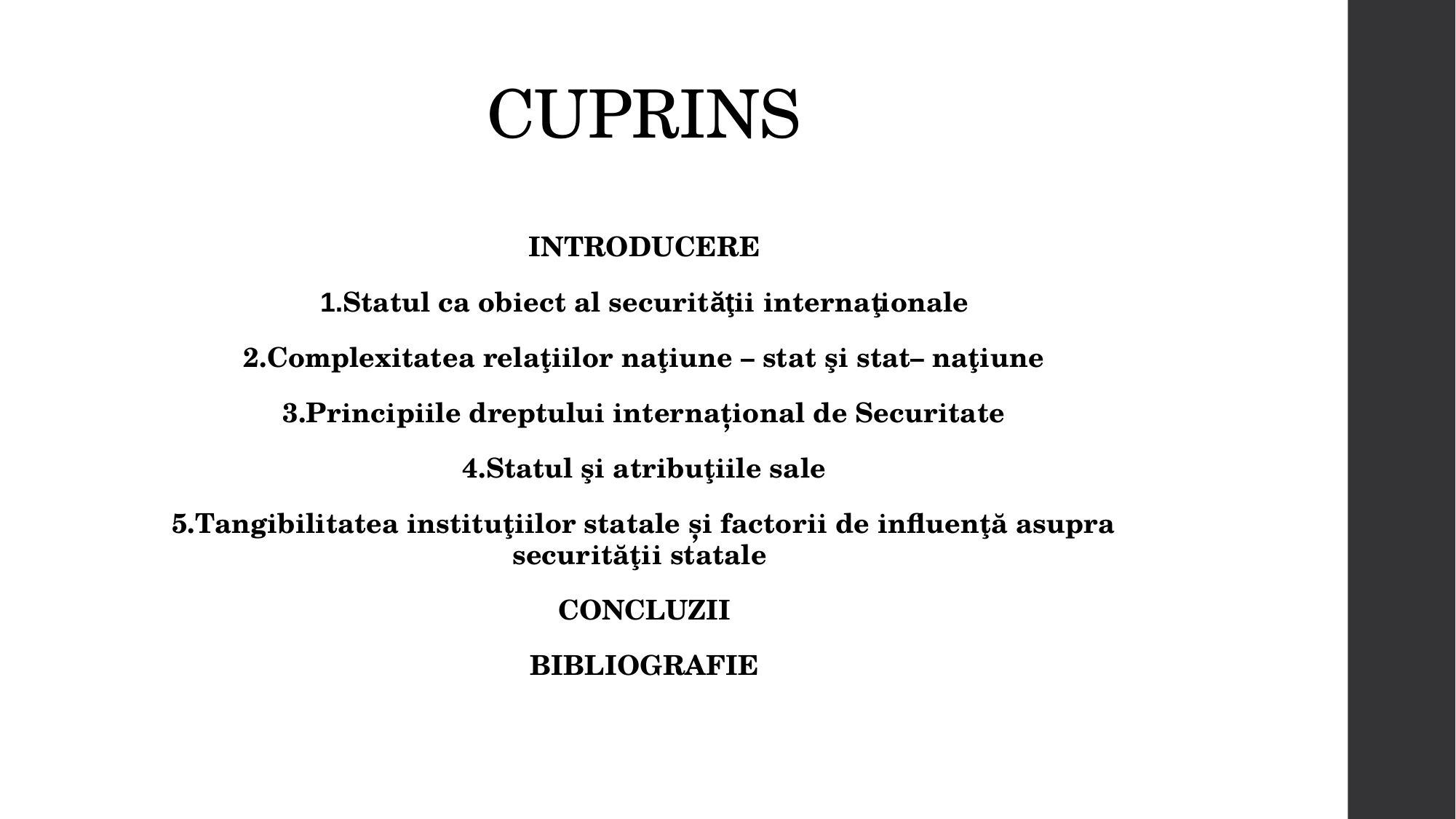

# CUPRINS

INTRODUCERE
1.Statul ca obiect al securităţii internaţionale
2.Complexitatea relaţiilor naţiune – stat şi stat– naţiune
3.Principiile dreptului internațional de Securitate
4.Statul şi atribuţiile sale
5.Tangibilitatea instituţiilor statale și factorii de influenţă asupra securităţii statale
CONCLUZII
BIBLIOGRAFIE